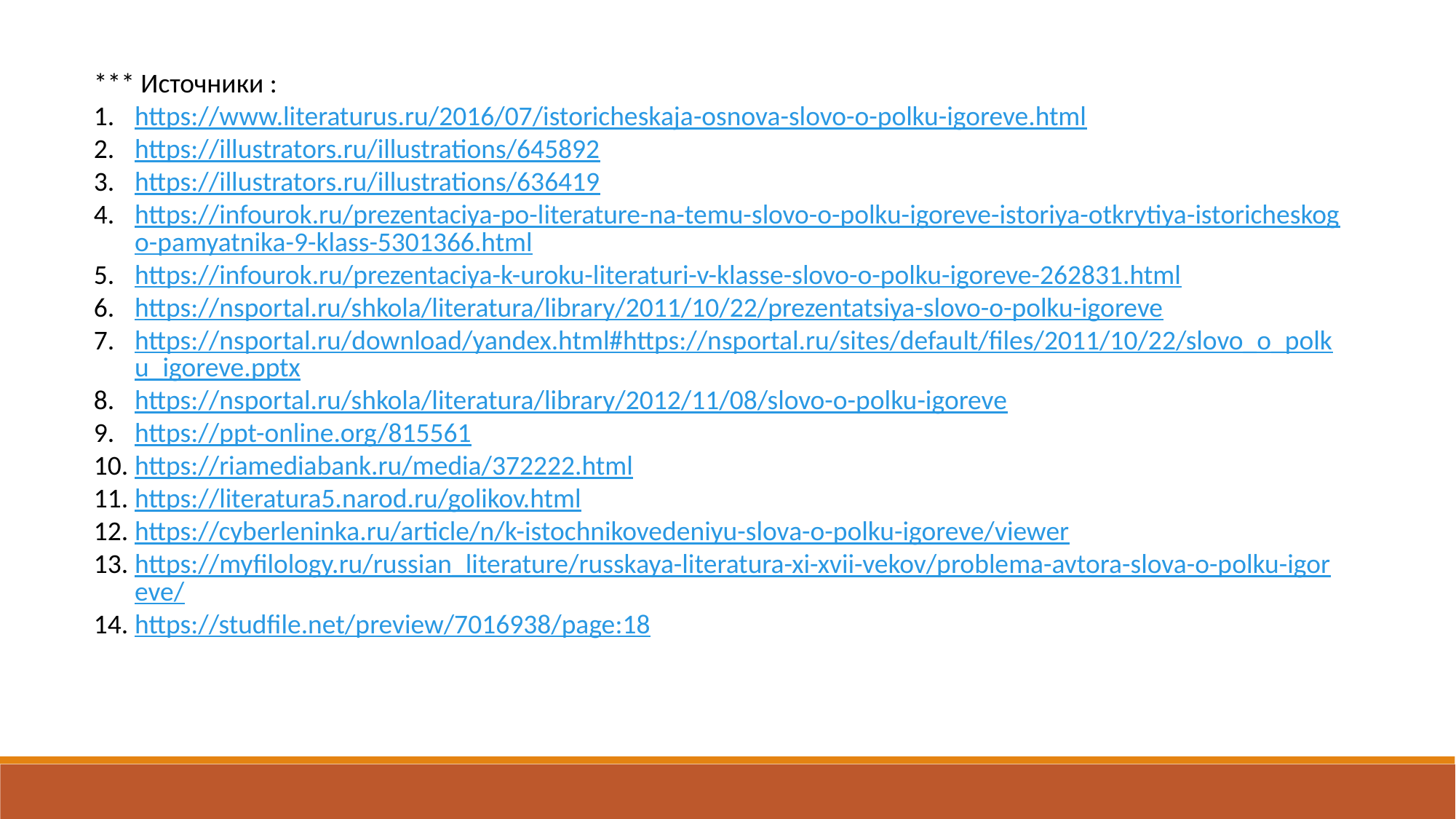

*** Источники :
https://www.literaturus.ru/2016/07/istoricheskaja-osnova-slovo-o-polku-igoreve.html
https://illustrators.ru/illustrations/645892
https://illustrators.ru/illustrations/636419
https://infourok.ru/prezentaciya-po-literature-na-temu-slovo-o-polku-igoreve-istoriya-otkrytiya-istoricheskogo-pamyatnika-9-klass-5301366.html
https://infourok.ru/prezentaciya-k-uroku-literaturi-v-klasse-slovo-o-polku-igoreve-262831.html
https://nsportal.ru/shkola/literatura/library/2011/10/22/prezentatsiya-slovo-o-polku-igoreve
https://nsportal.ru/download/yandex.html#https://nsportal.ru/sites/default/files/2011/10/22/slovo_o_polku_igoreve.pptx
https://nsportal.ru/shkola/literatura/library/2012/11/08/slovo-o-polku-igoreve
https://ppt-online.org/815561
https://riamediabank.ru/media/372222.html
https://literatura5.narod.ru/golikov.html
https://cyberleninka.ru/article/n/k-istochnikovedeniyu-slova-o-polku-igoreve/viewer
https://myfilology.ru/russian_literature/russkaya-literatura-xi-xvii-vekov/problema-avtora-slova-o-polku-igoreve/
https://studfile.net/preview/7016938/page:18